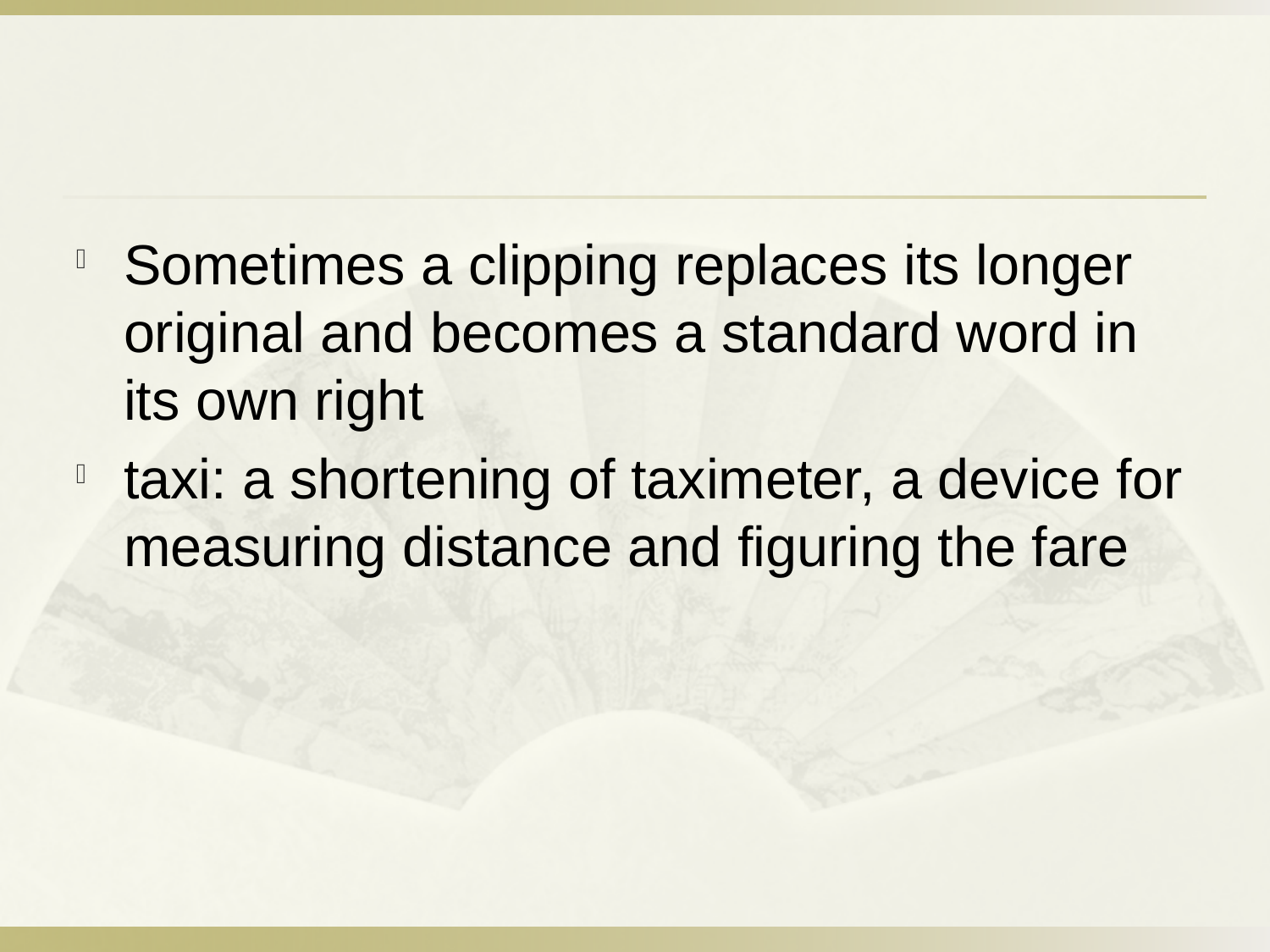

#
Sometimes a clipping replaces its longer original and becomes a standard word in its own right
taxi: a shortening of taximeter, a device for measuring distance and figuring the fare